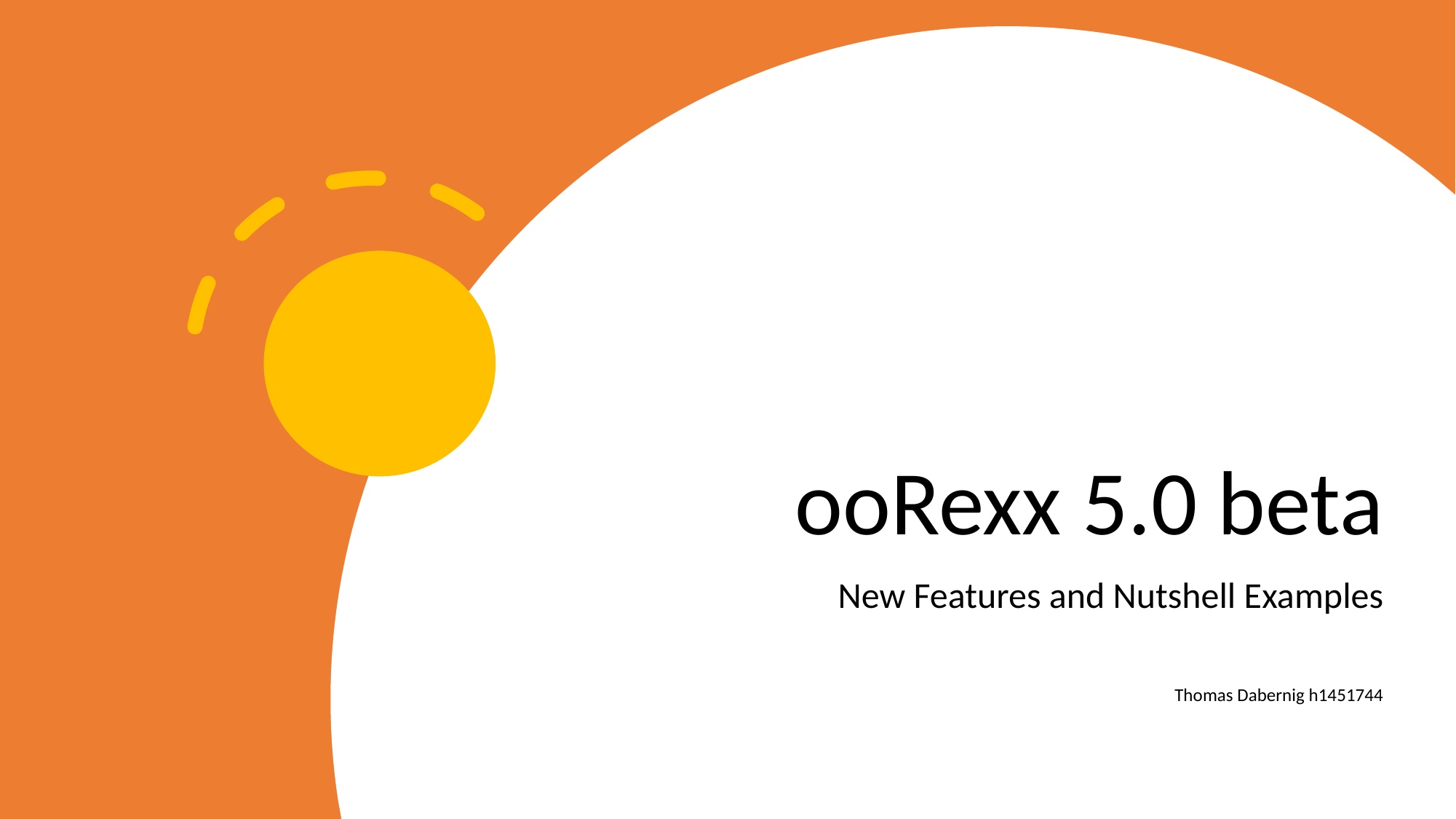

# ooRexx 5.0 beta

New Features and Nutshell Examples

Thomas Dabernig h1451744